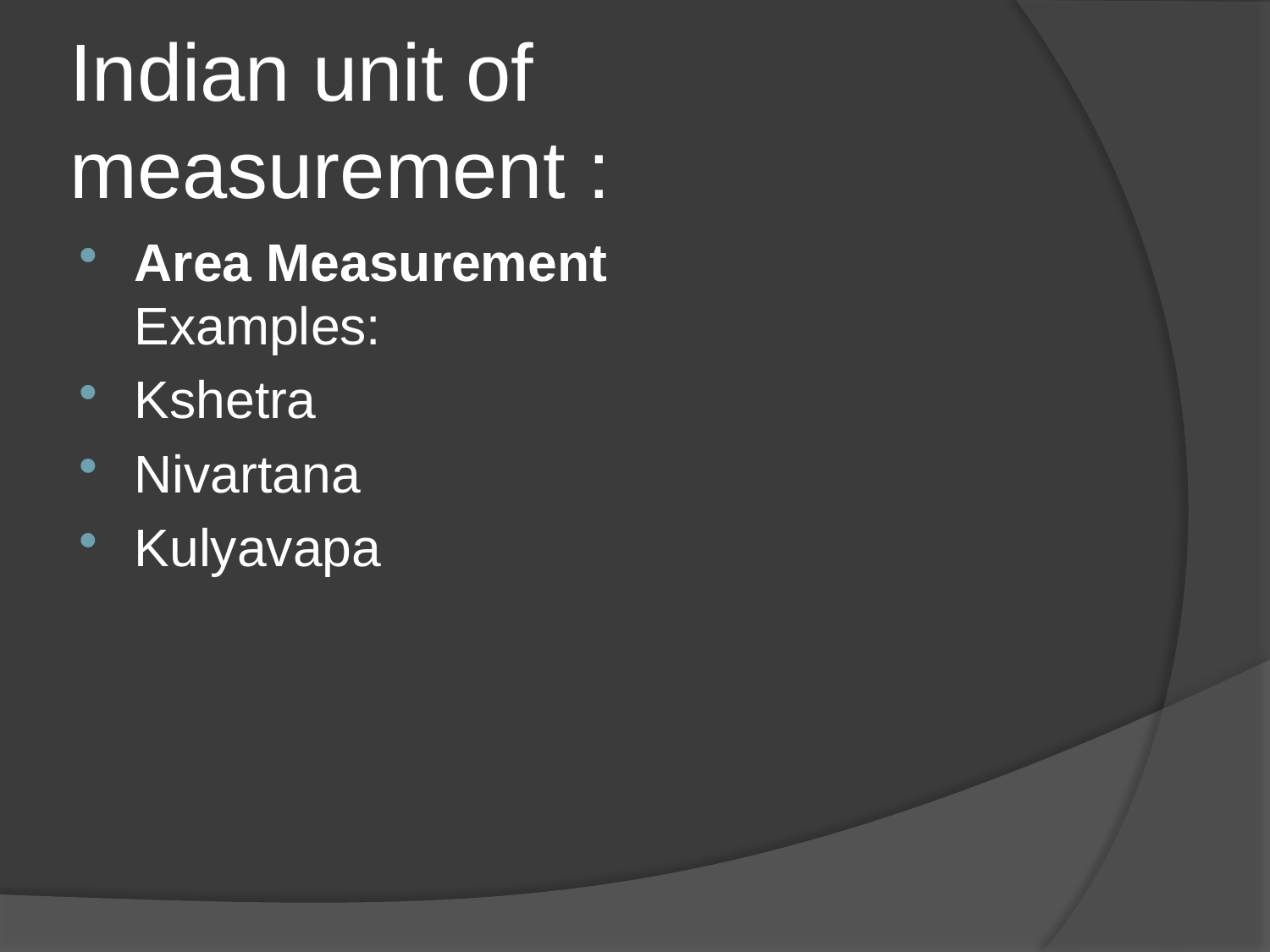

# Indian unit of measurement :
Area Measurement
Examples:
Kshetra
Nivartana
Kulyavapa